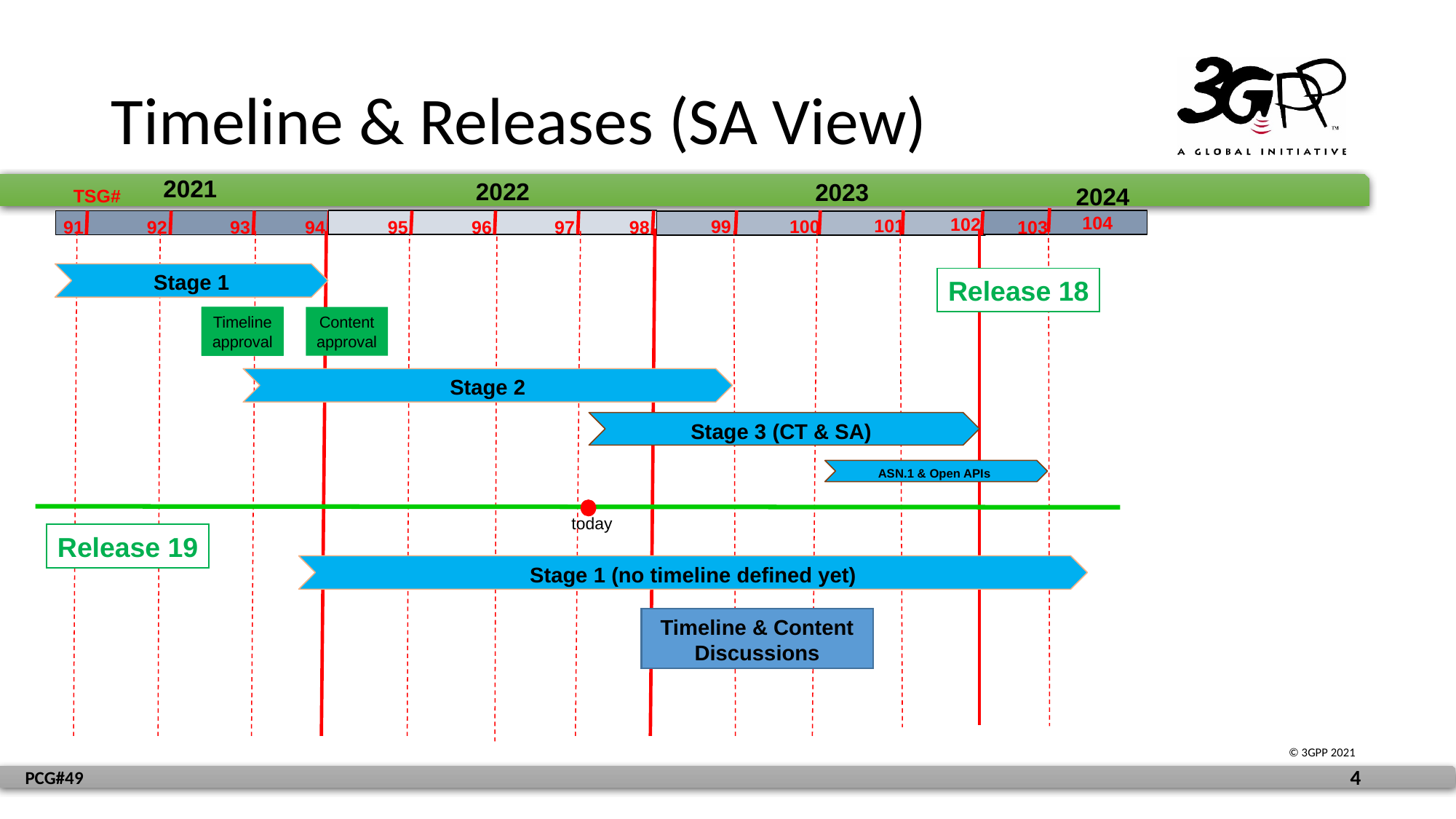

# Timeline & Releases (SA View)
2021
2022
2023
2024
TSG#
104
102
101
99
100
103

95
96
97
98
91

92
93
94

Stage 1
Release 18
Timeline
approval
Timeline
approval
Timeline
approval
Content
approval
Stage 2
Stage 3 (CT & SA)
ASN.1 & Open APIs

today
Release 19
Stage 1 (no timeline defined yet)
Timeline & Content Discussions